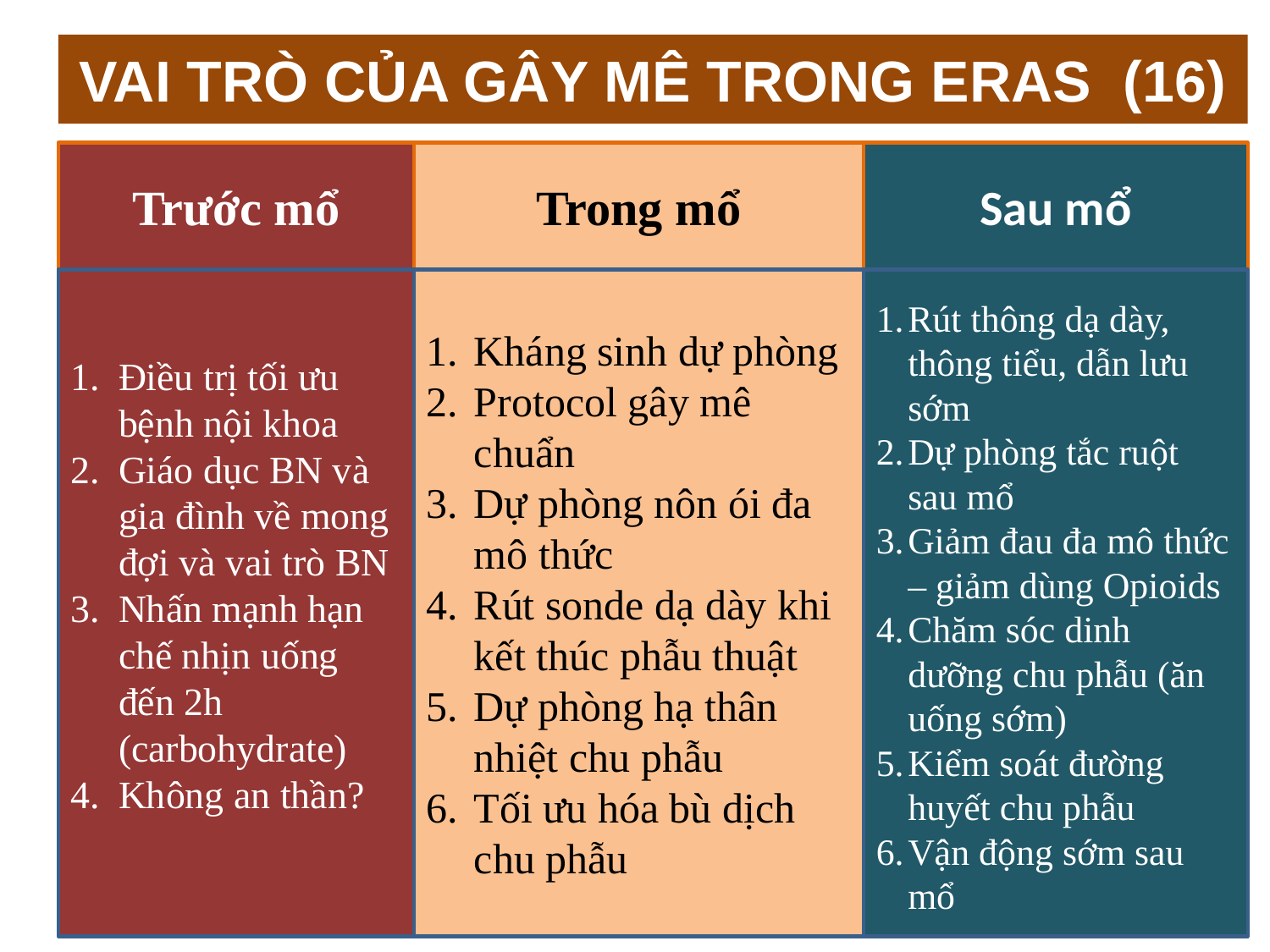

# VAI TRÒ CỦA GÂY MÊ TRONG ERAS  (16)
Sau mổ
Trước mổ
Trong mổ
Điều trị tối ưu bệnh nội khoa
Giáo dục BN và gia đình về mong đợi và vai trò BN
Nhấn mạnh hạn chế nhịn uống đến 2h (carbohydrate)
Không an thần?

Rút thông dạ dày, thông tiểu, dẫn lưu sớm
Dự phòng tắc ruột sau mổ
Giảm đau đa mô thức – giảm dùng Opioids
Chăm sóc dinh dưỡng chu phẫu (ăn uống sớm)
Kiểm soát đường huyết chu phẫu
Vận động sớm sau mổ

Kháng sinh dự phòng
Protocol gây mê chuẩn
Dự phòng nôn ói đa mô thức
Rút sonde dạ dày khi kết thúc phẫu thuật
Dự phòng hạ thân nhiệt chu phẫu
Tối ưu hóa bù dịch chu phẫu